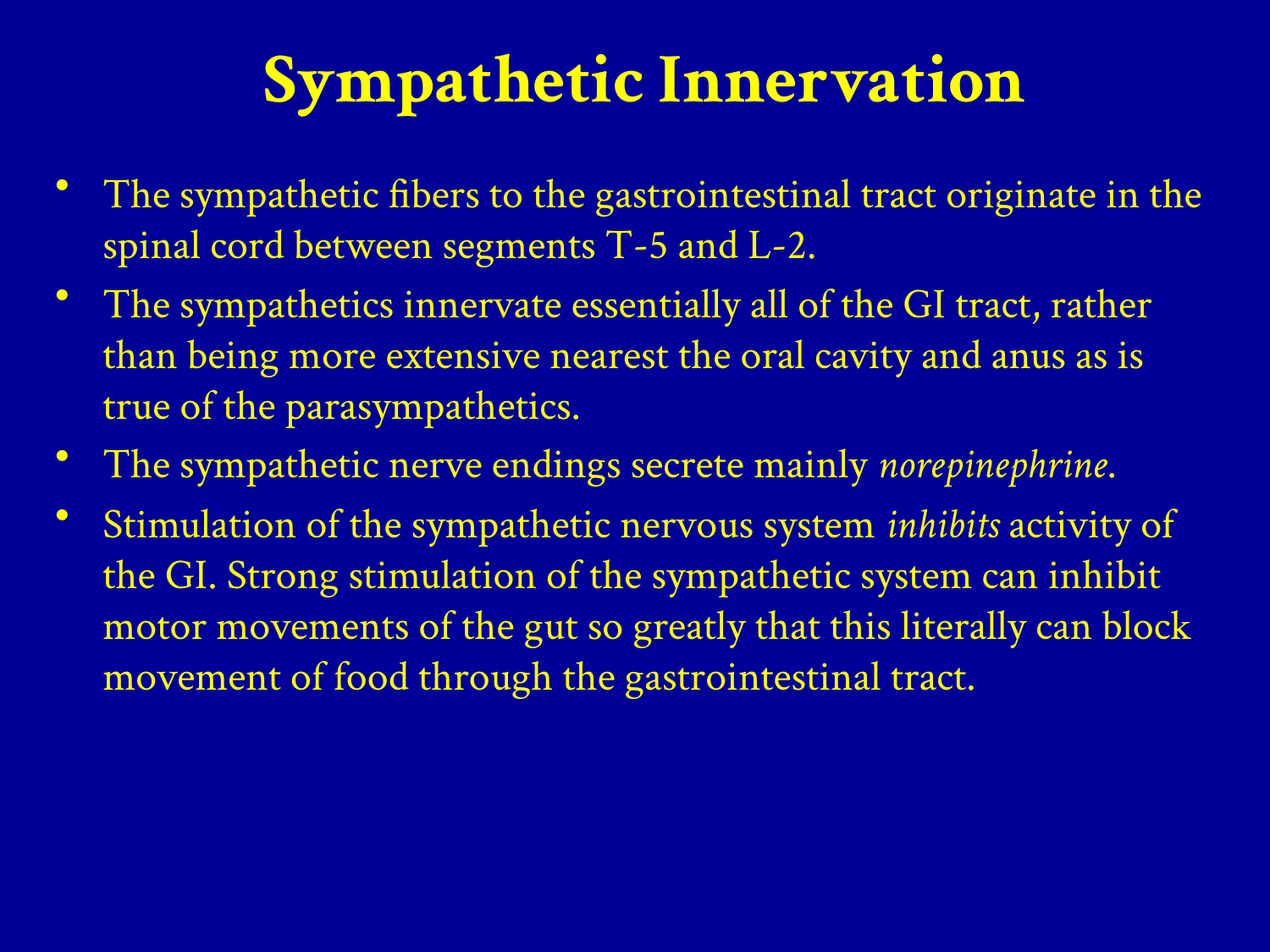

# Sympathetic Innervation
The sympathetic fibers to the gastrointestinal tract originate in the spinal cord between segments T-5 and L-2.
The sympathetics innervate essentially all of the GI tract, rather than being more extensive nearest the oral cavity and anus as is true of the parasympathetics.
The sympathetic nerve endings secrete mainly norepinephrine.
Stimulation of the sympathetic nervous system inhibits activity of the GI. Strong stimulation of the sympathetic system can inhibit motor movements of the gut so greatly that this literally can block movement of food through the gastrointestinal tract.